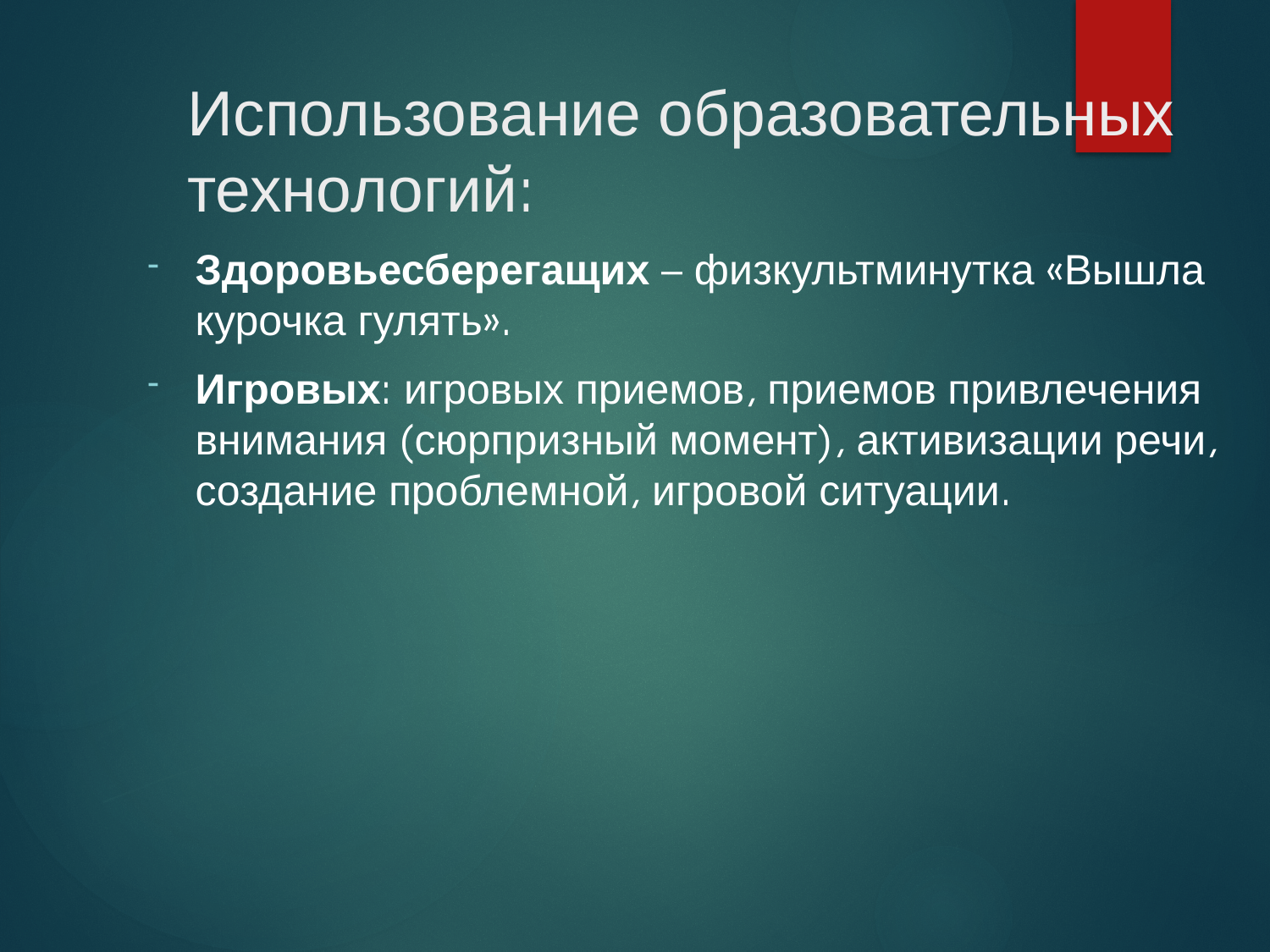

# Использование образовательных технологий:
Здоровьесберегащих – физкультминутка «Вышла курочка гулять».
Игровых: игровых приемов, приемов привлечения внимания (сюрпризный момент), активизации речи, создание проблемной, игровой ситуации.